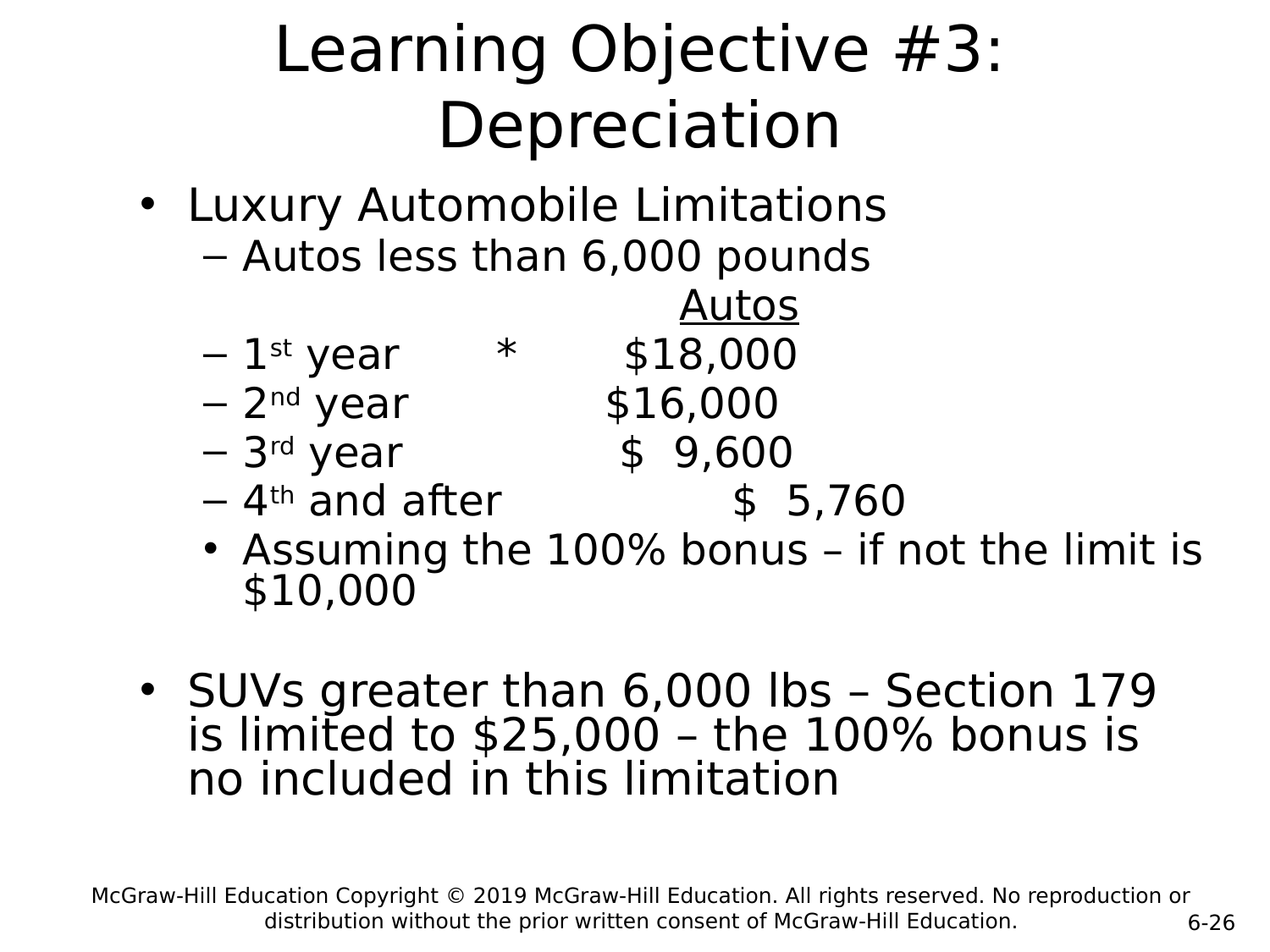

Learning Objective #3: Depreciation
Luxury Automobile Limitations
Autos less than 6,000 pounds
			Autos
1st year	*	$18,000
2nd year 	        $16,000
3rd year                $  9,600
4th and after	        $  5,760
Assuming the 100% bonus – if not the limit is $10,000

SUVs greater than 6,000 lbs – Section 179 is limited to $25,000 – the 100% bonus is no included in this limitation
McGraw-Hill Education Copyright © 2019 McGraw-Hill Education. All rights reserved. No reproduction or distribution without the prior written consent of McGraw-Hill Education.
6-26